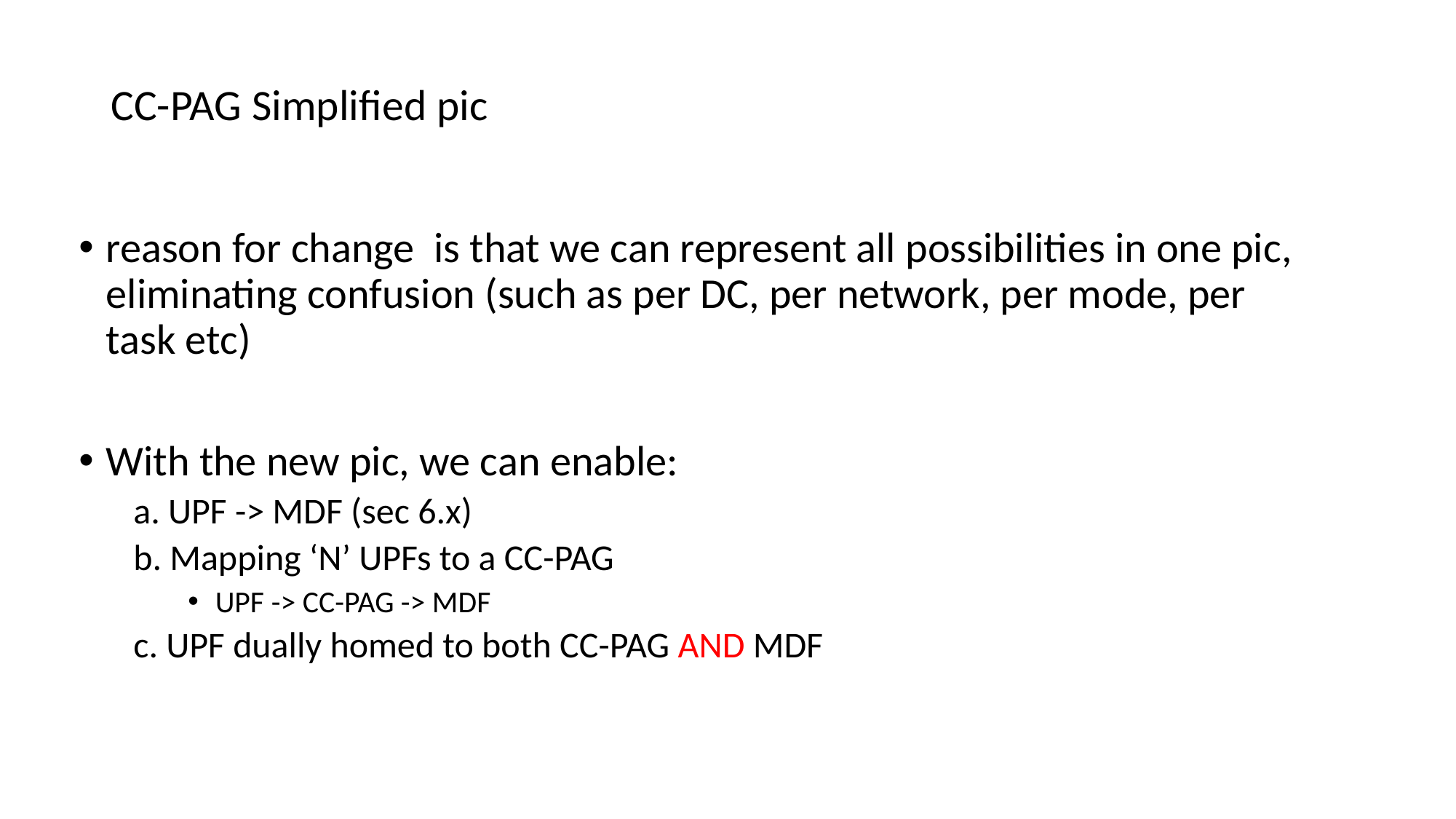

# CC-PAG Simplified pic
reason for change  is that we can represent all possibilities in one pic, eliminating confusion (such as per DC, per network, per mode, per task etc)

With the new pic, we can enable:
a. UPF -> MDF (sec 6.x)
b. Mapping ‘N’ UPFs to a CC-PAG
UPF -> CC-PAG -> MDF
c. UPF dually homed to both CC-PAG AND MDF